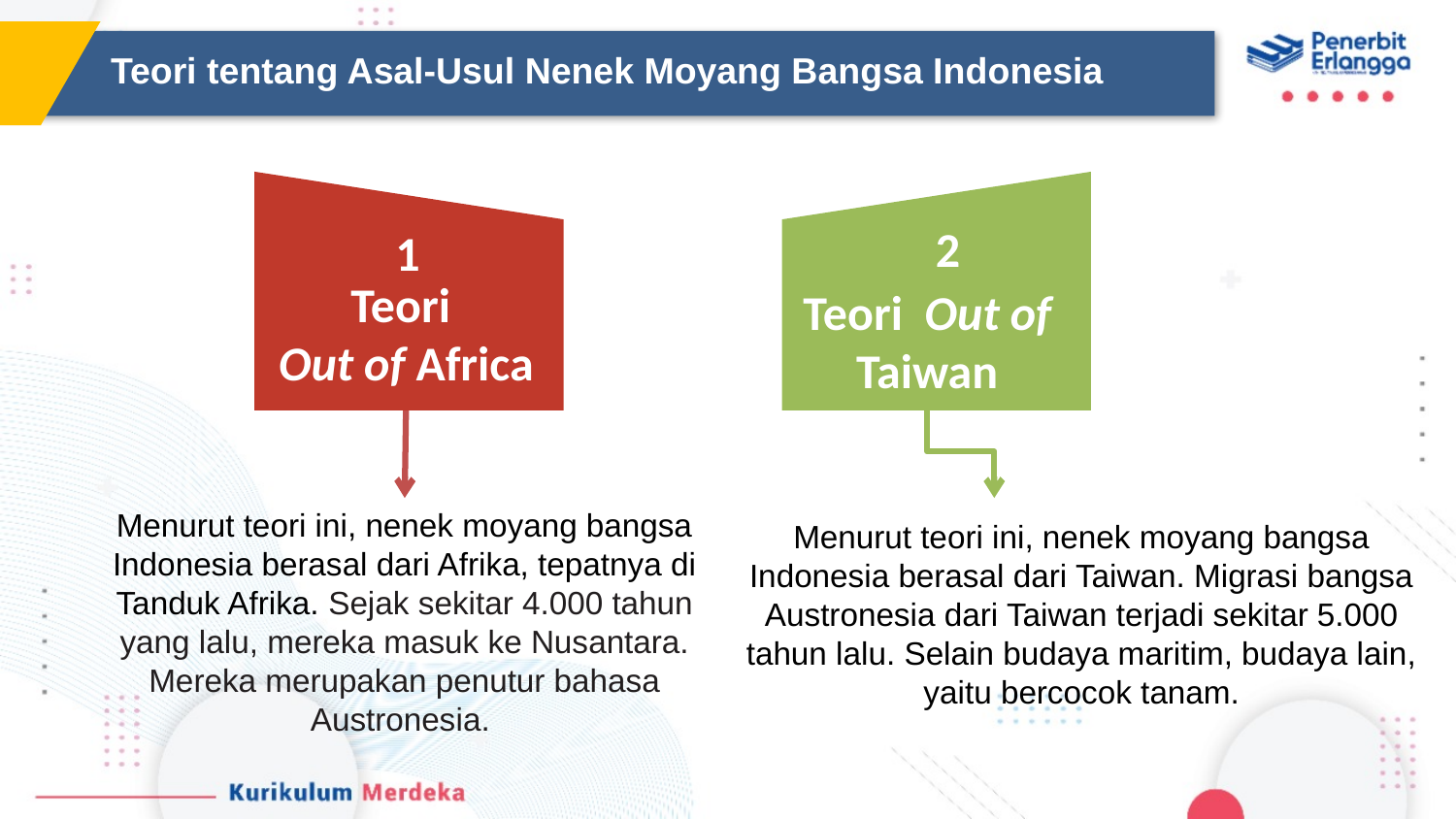

Teori tentang Asal-Usul Nenek Moyang Bangsa Indonesia

2
1
Teori
Out of Africa
Teori  Out of Taiwan
Menurut teori ini, nenek moyang bangsa Indonesia berasal dari Afrika, tepatnya di Tanduk Afrika. Sejak sekitar 4.000 tahun yang lalu, mereka masuk ke Nusantara. Mereka merupakan penutur bahasa Austronesia.
Menurut teori ini, nenek moyang bangsa Indonesia berasal dari Taiwan. Migrasi bangsa Austronesia dari Taiwan terjadi sekitar 5.000 tahun lalu. Selain budaya maritim, budaya lain, yaitu bercocok tanam.